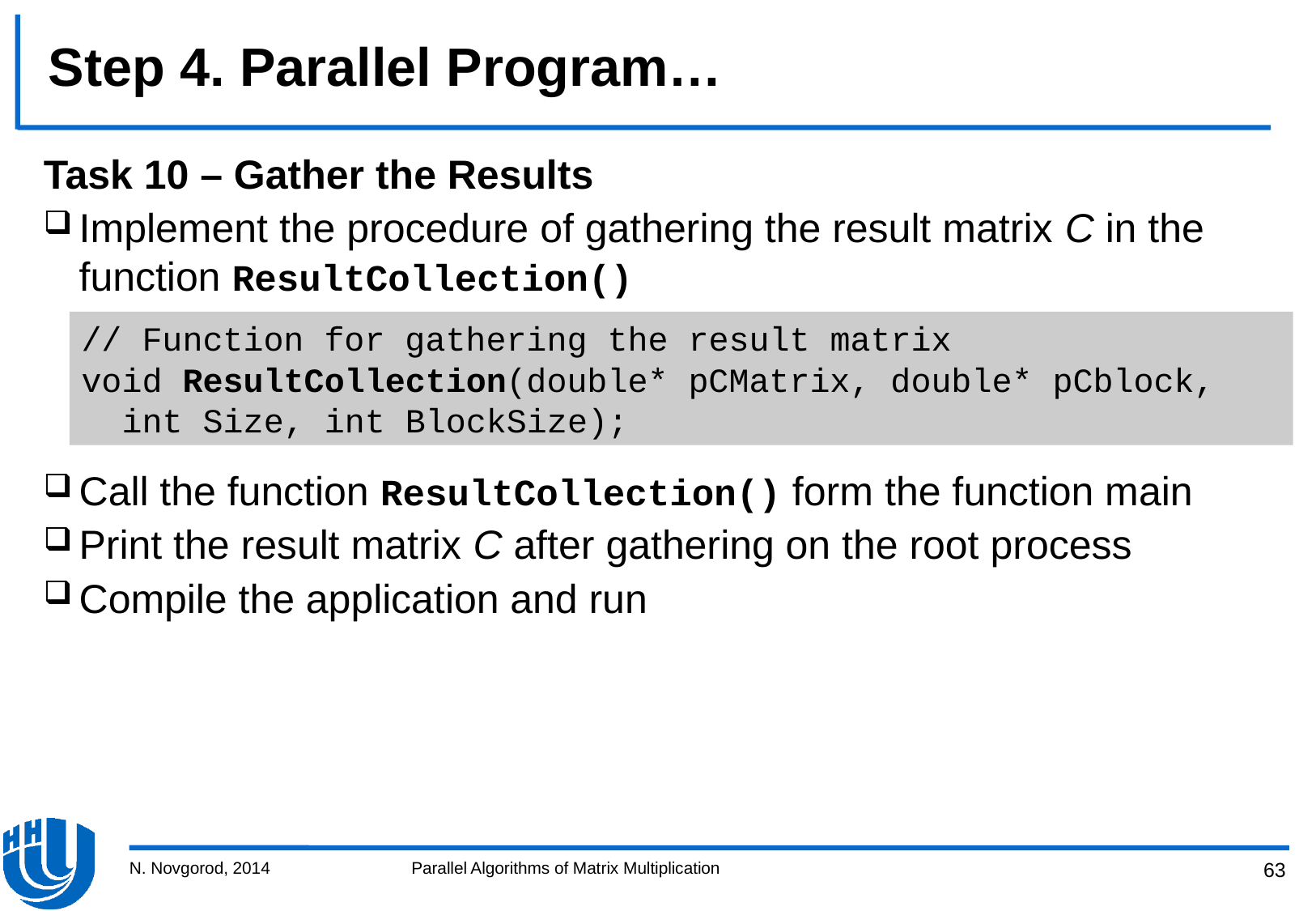

# Step 4. Parallel Program…
Task 10 – Gather the Results
Implement the procedure of gathering the result matrix C in the function ResultCollection()

Call the function ResultCollection() form the function main
Print the result matrix C after gathering on the root process
Compile the application and run
// Function for gathering the result matrix
void ResultCollection(double* pCMatrix, double* pCblock,
  int Size, int BlockSize);
N. Novgorod, 2014
Parallel Algorithms of Matrix Multiplication
63